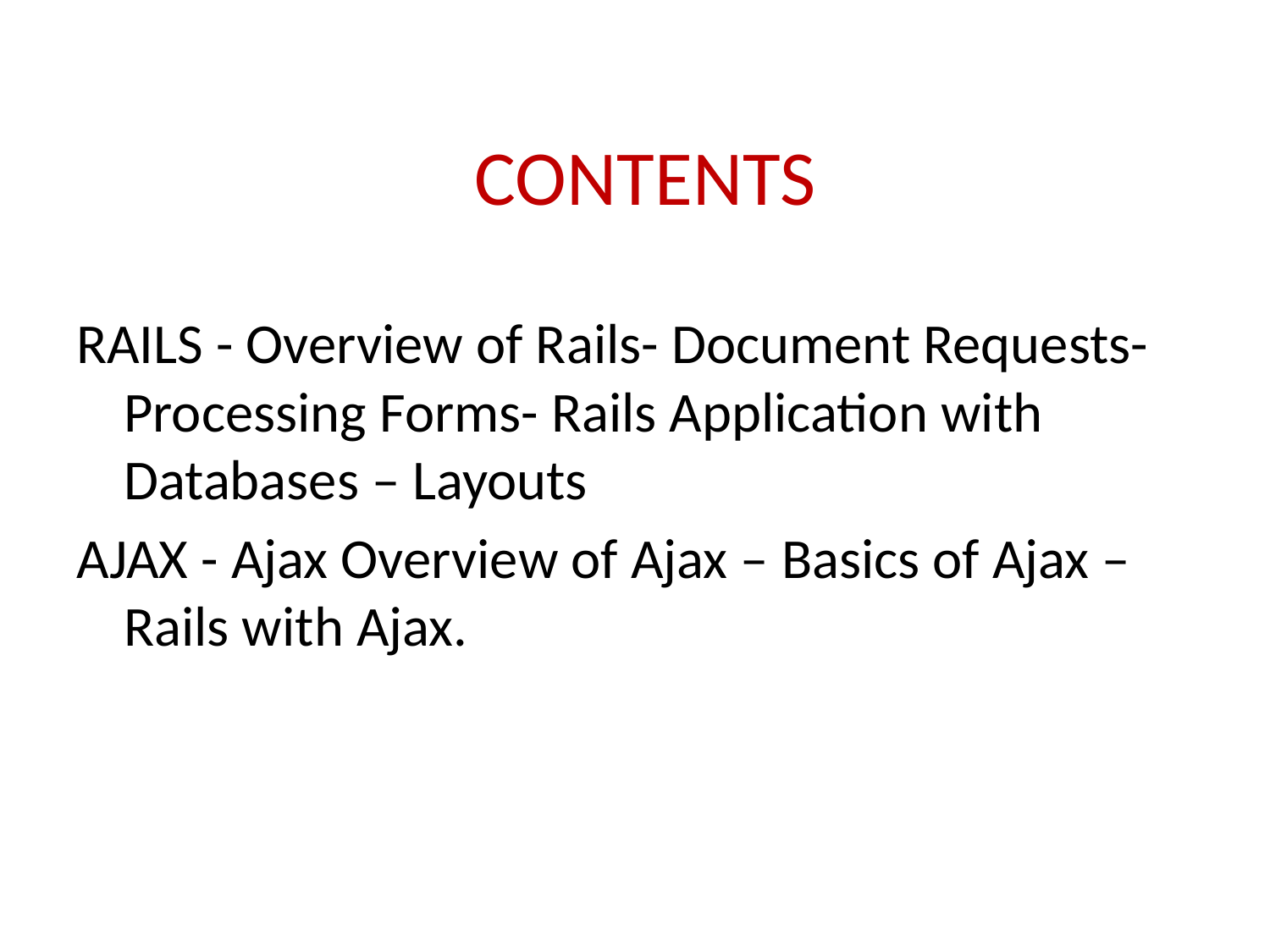

# CONTENTS

RAILS - Overview of Rails- Document Requests- Processing Forms- Rails Application with Databases – Layouts
AJAX - Ajax Overview of Ajax – Basics of Ajax – Rails with Ajax.